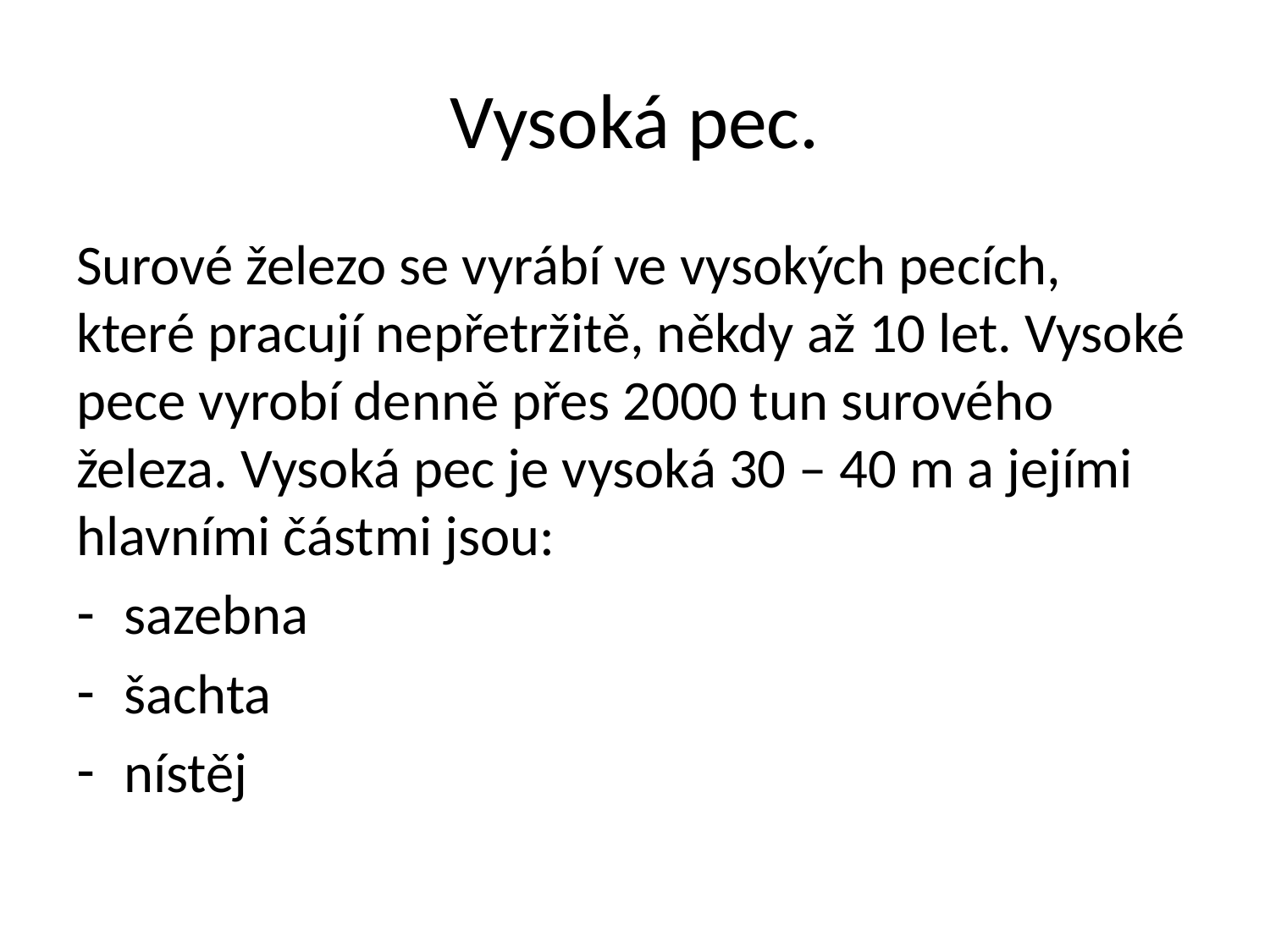

# Vysoká pec.
Surové železo se vyrábí ve vysokých pecích, které pracují nepřetržitě, někdy až 10 let. Vysoké pece vyrobí denně přes 2000 tun surového železa. Vysoká pec je vysoká 30 – 40 m a jejími hlavními částmi jsou:
sazebna
šachta
nístěj